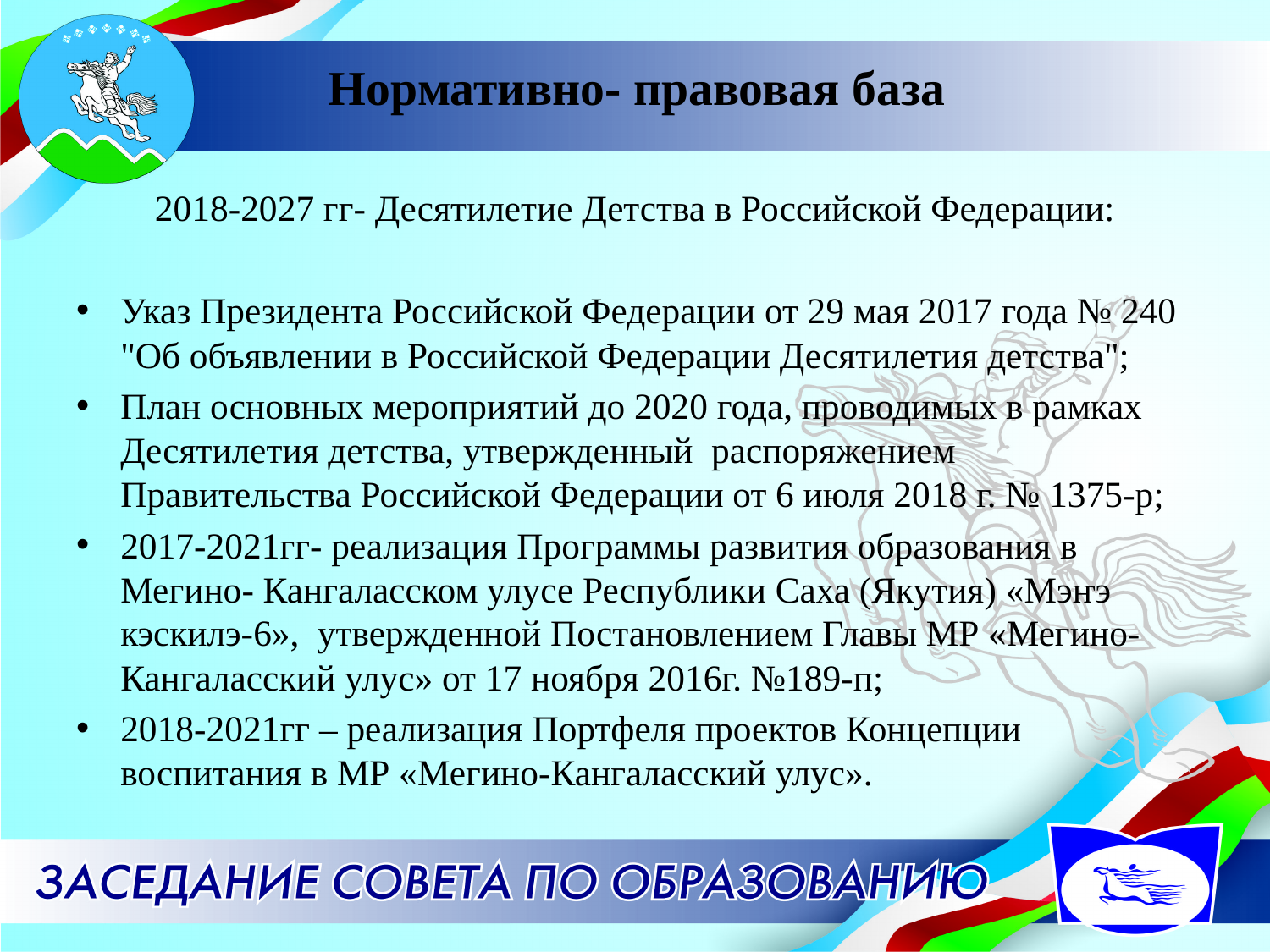

# Нормативно- правовая база
2018-2027 гг- Десятилетие Детства в Российской Федерации:

Указ Президента Российской Федерации от 29 мая 2017 года № 240 "Об объявлении в Российской Федерации Десятилетия детства";
План основных мероприятий до 2020 года, проводимых в рамках Десятилетия детства, утвержденный  распоряжением Правительства Российской Федерации от 6 июля 2018 г. № 1375-р;
2017-2021гг- реализация Программы развития образования в Мегино- Кангаласском улусе Республики Саха (Якутия) «Мэҥэ кэскилэ-6»,  утвержденной Постановлением Главы МР «Мегино- Кангаласский улус» от 17 ноября 2016г. №189-п;
2018-2021гг – реализация Портфеля проектов Концепции воспитания в МР «Мегино-Кангаласский улус».